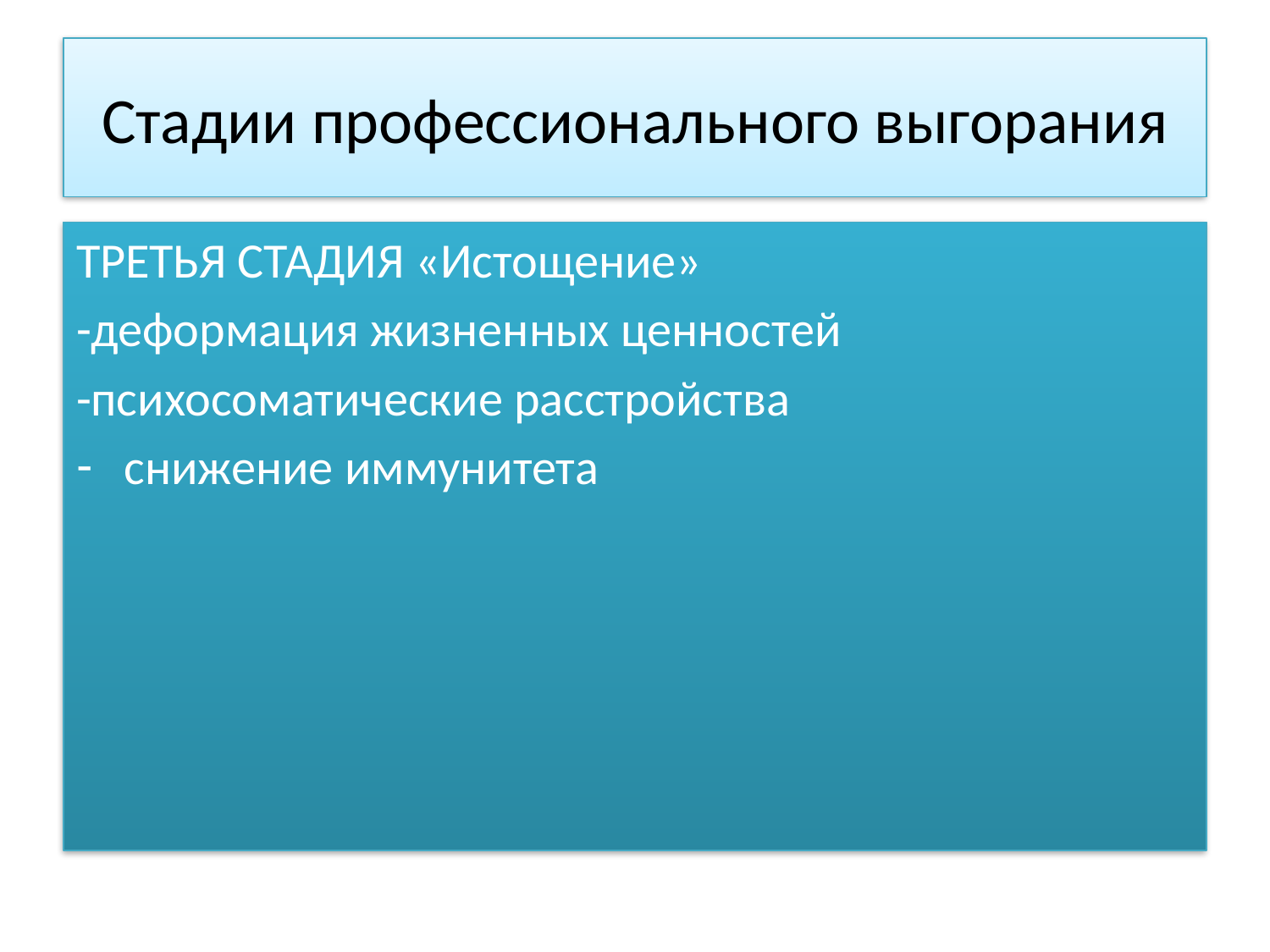

# Стадии профессионального выгорания
ТРЕТЬЯ СТАДИЯ «Истощение»
-деформация жизненных ценностей
-психосоматические расстройства
снижение иммунитета